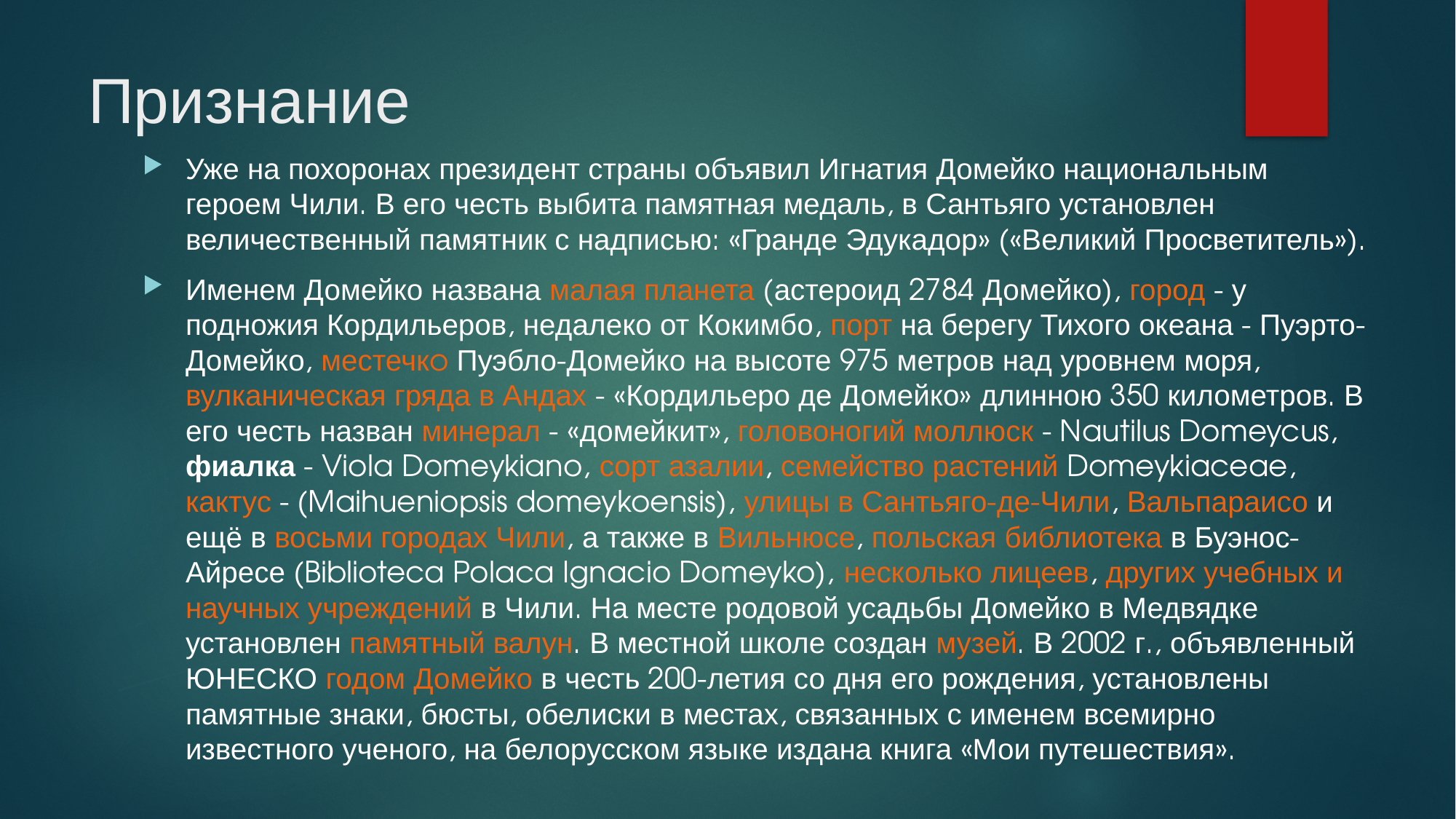

# Признание
Уже на похоронах президент страны объявил Игнатия Домейко национальным героем Чили. В его честь выбита памятная медаль, в Сантьяго установлен величественный памятник с надписью: «Гранде Эдукадор» («Великий Просветитель»).
Именем Домейко названа малая планета (астероид 2784 Домейко), город - у подножия Кордильеров, недалеко от Кокимбо, порт на берегу Тихого океана - Пуэрто-Домейко, местечкo Пуэбло-Домейко на высоте 975 метров над уровнем моря, вулканическая гряда в Андах - «Кордильеро де Домейко» длинною 350 километров. В его честь назван минерал - «домейкит», головоногий моллюск - Nautilus Domeycus, фиалка - Viola Domeykiano, сорт азалии, семейство растений Domeykiaceae, кактус - (Maihueniopsis domeykoensis), улицы в Сантьяго-де-Чили, Вальпараисо и ещё в восьми городах Чили, а также в Вильнюсе, польская библиотека в Буэнос-Айресе (Biblioteca Polaca Ignacio Domeyko), несколько лицеев, других учебных и научных учреждений в Чили. На месте родовой усадьбы Домейко в Медвядке установлен памятный валун. В местной школе создан музей. В 2002 г., объявленный ЮНЕСКО годом Домейко в честь 200-летия со дня его рождения, установлены памятные знаки, бюсты, обелиски в местах, связанных с именем всемирно известного ученого, на белорусском языке издана книга «Мои путешествия».